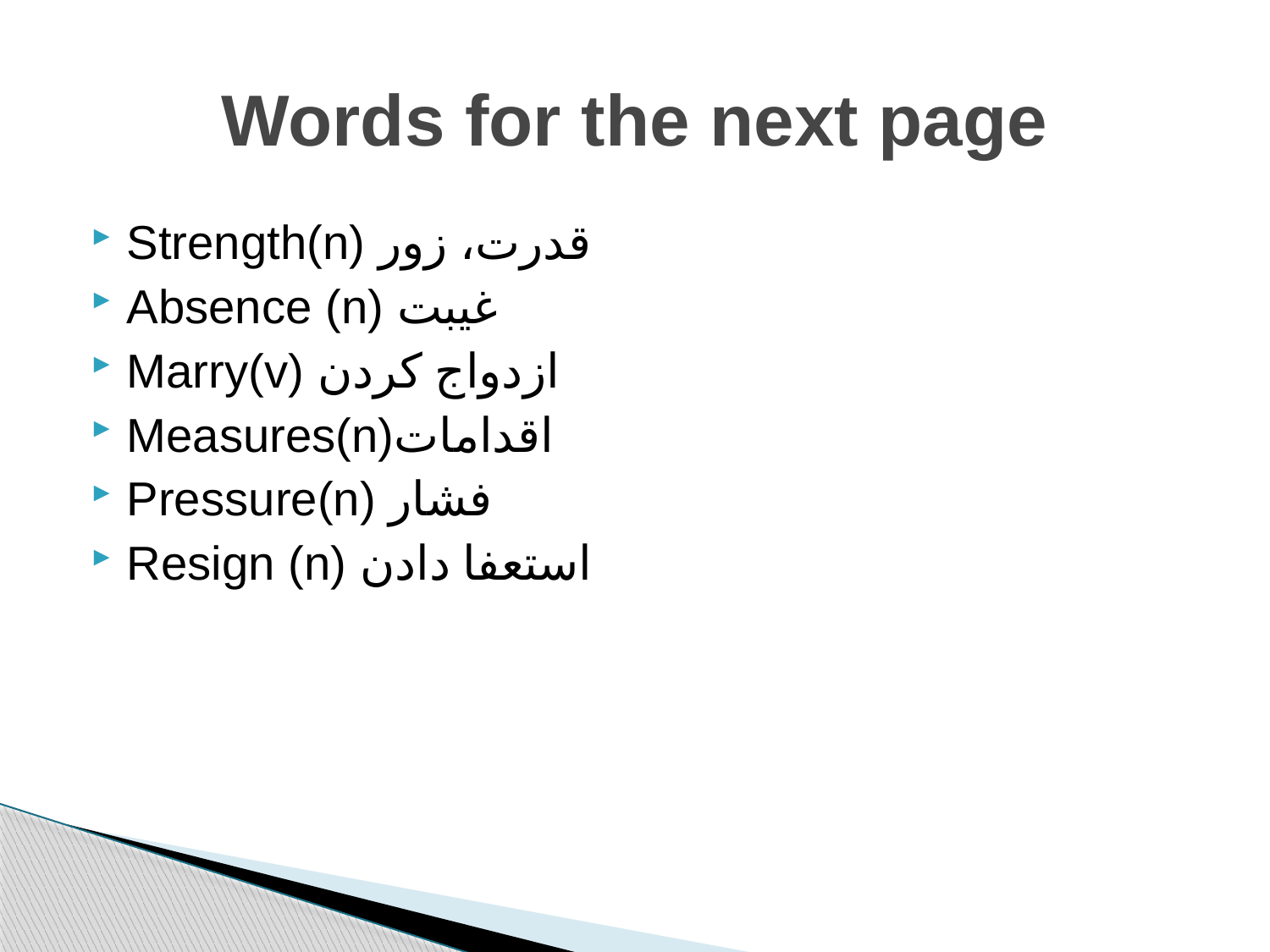

# Words for the next page
Strength(n) قدرت، زور
Absence (n) غیبت
Marry(v) ازدواج کردن
Measures(n)اقدامات
Pressure(n) فشار
Resign (n) استعفا دادن